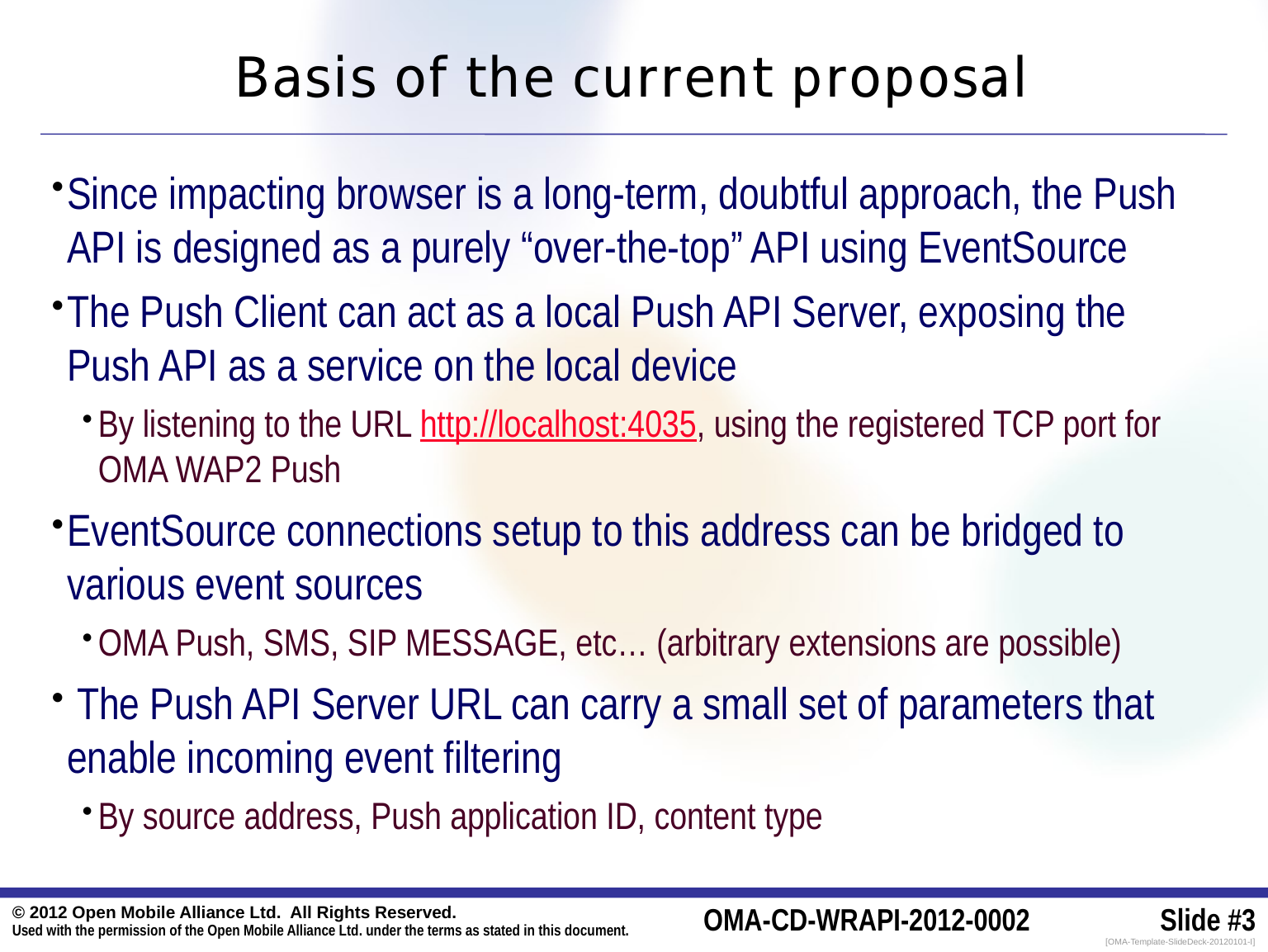

# Basis of the current proposal
Since impacting browser is a long-term, doubtful approach, the Push API is designed as a purely “over-the-top” API using EventSource
The Push Client can act as a local Push API Server, exposing the Push API as a service on the local device
By listening to the URL http://localhost:4035, using the registered TCP port for OMA WAP2 Push
EventSource connections setup to this address can be bridged to various event sources
OMA Push, SMS, SIP MESSAGE, etc… (arbitrary extensions are possible)
 The Push API Server URL can carry a small set of parameters that enable incoming event filtering
By source address, Push application ID, content type